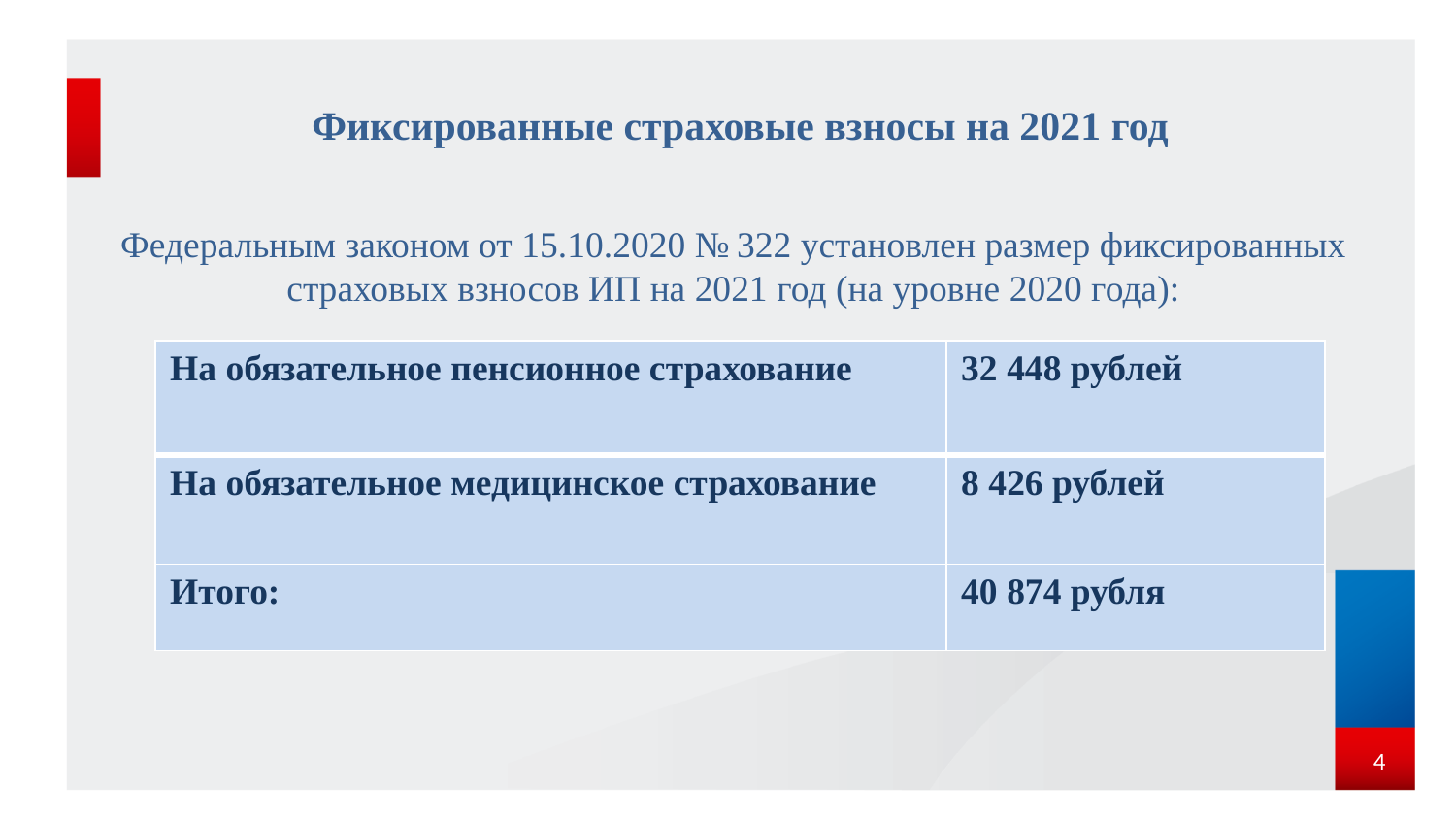

# Фиксированные страховые взносы на 2021 год
Федеральным законом от 15.10.2020 № 322 установлен размер фиксированных страховых взносов ИП на 2021 год (на уровне 2020 года):
| На обязательное пенсионное страхование | 32 448 рублей |
| --- | --- |
| На обязательное медицинское страхование | 8 426 рублей |
| Итого: | 40 874 рубля |
4